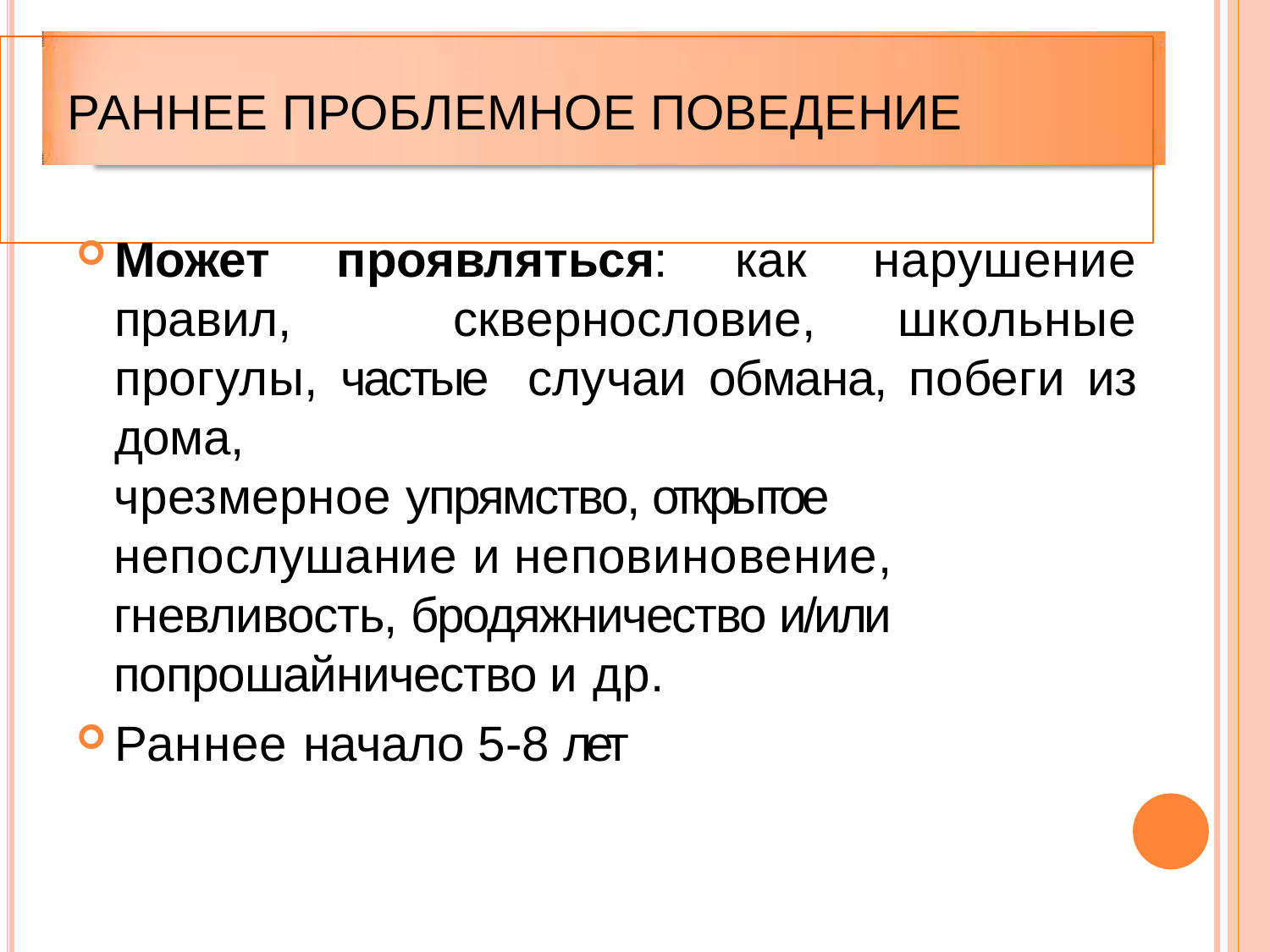

# РАННЕЕ ПРОБЛЕМНОЕ ПОВЕДЕНИЕ

Может проявляться: как нарушение правил,  сквернословие, школьные прогулы, частые  случаи обмана, побеги из дома,
чрезмерное упрямство, открытое  непослушание и неповиновение,
гневливость, бродяжничество и/или  попрошайничество и др.
Раннее начало 5-8 лет